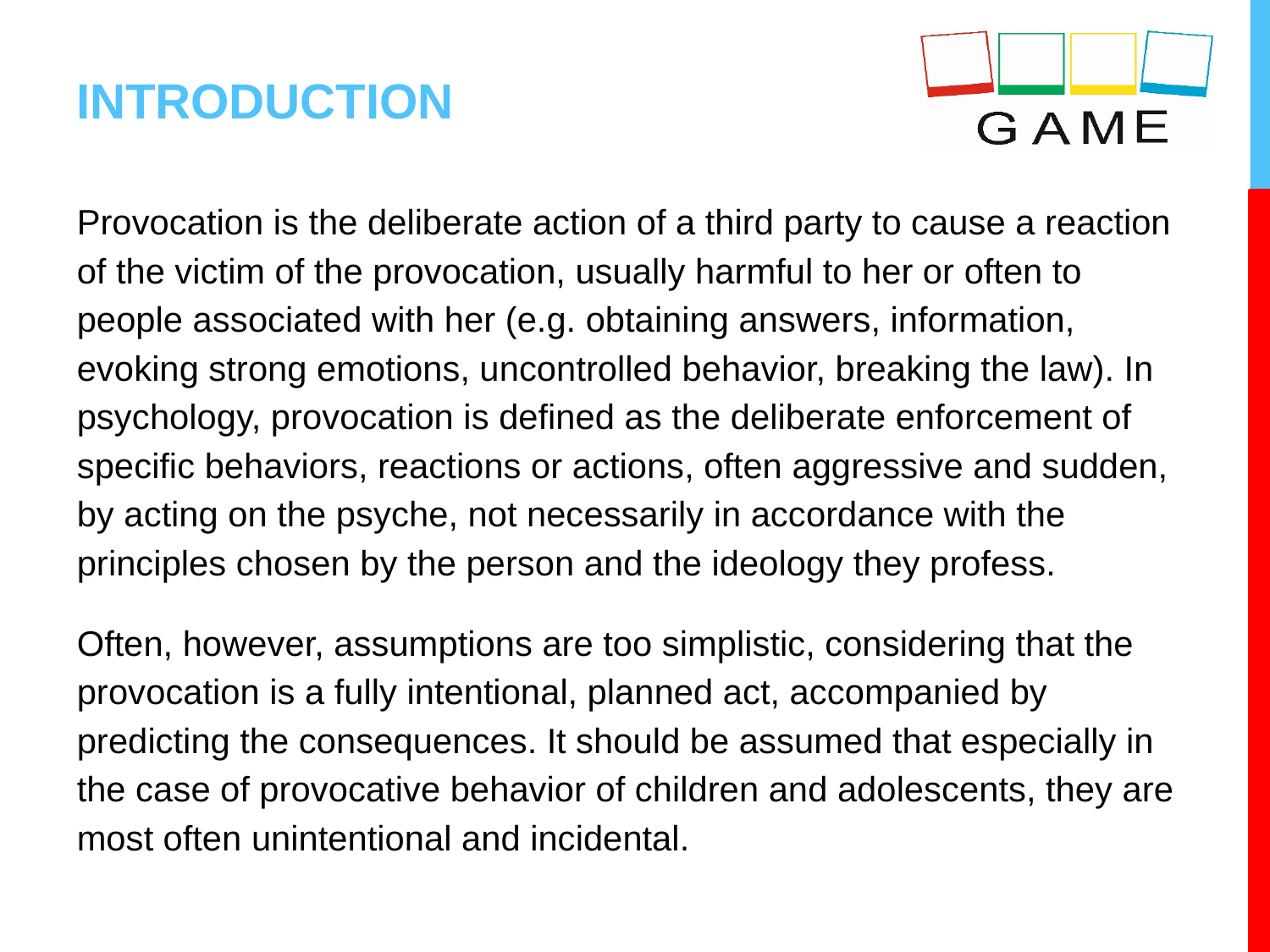

# INTRODUCTION
Provocation is the deliberate action of a third party to cause a reaction of the victim of the provocation, usually harmful to her or often to people associated with her (e.g. obtaining answers, information, evoking strong emotions, uncontrolled behavior, breaking the law). In psychology, provocation is defined as the deliberate enforcement of specific behaviors, reactions or actions, often aggressive and sudden, by acting on the psyche, not necessarily in accordance with the principles chosen by the person and the ideology they profess.
Often, however, assumptions are too simplistic, considering that the provocation is a fully intentional, planned act, accompanied by predicting the consequences. It should be assumed that especially in the case of provocative behavior of children and adolescents, they are most often unintentional and incidental.